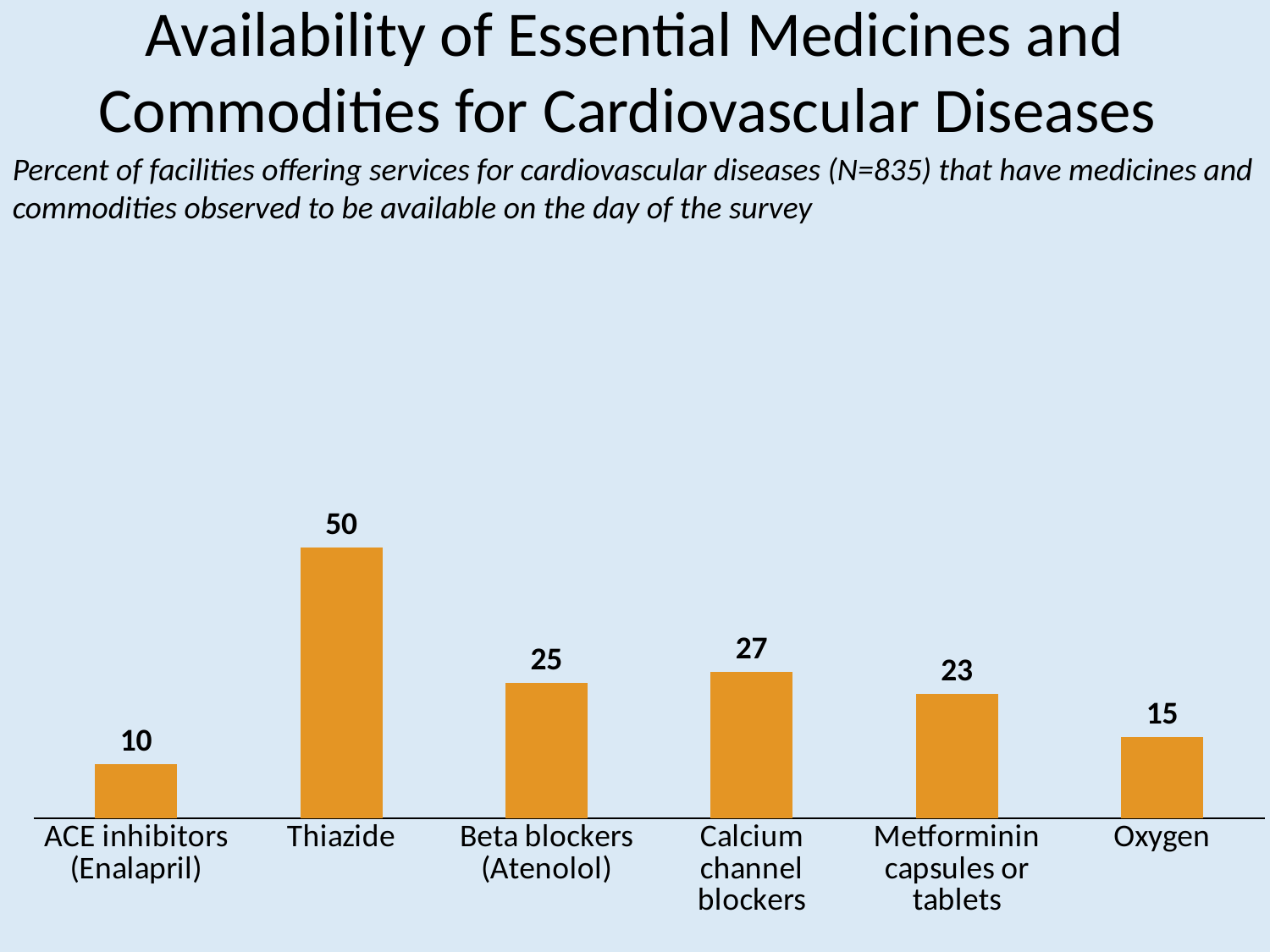

# Availability of Essential Medicines and Commodities for Cardiovascular Diseases
Percent of facilities offering services for cardiovascular diseases (N=835) that have medicines and commodities observed to be available on the day of the survey

### Chart

| Category | CVD drugs |
|---|---|
| ACE inhibitors (Enalapril) | 10.0 |
| Thiazide | 50.0 |
| Beta blockers (Atenolol) | 25.0 |
| Calcium channel blockers | 27.0 |
| Metforminin capsules or tablets | 23.0 |
| Oxygen | 15.0 |